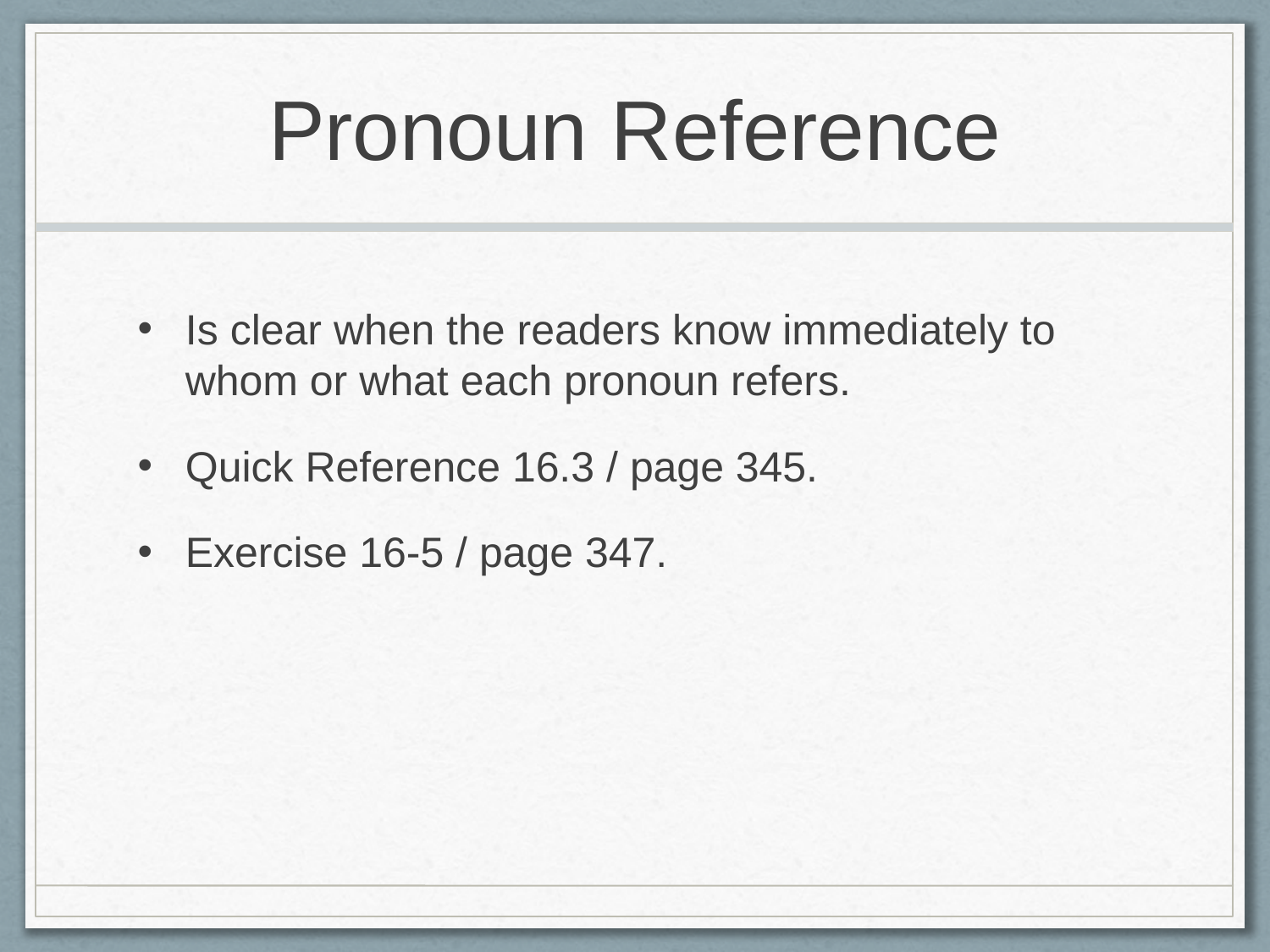

# Pronoun Reference
Is clear when the readers know immediately to whom or what each pronoun refers.
Quick Reference 16.3 / page 345.
Exercise 16-5 / page 347.